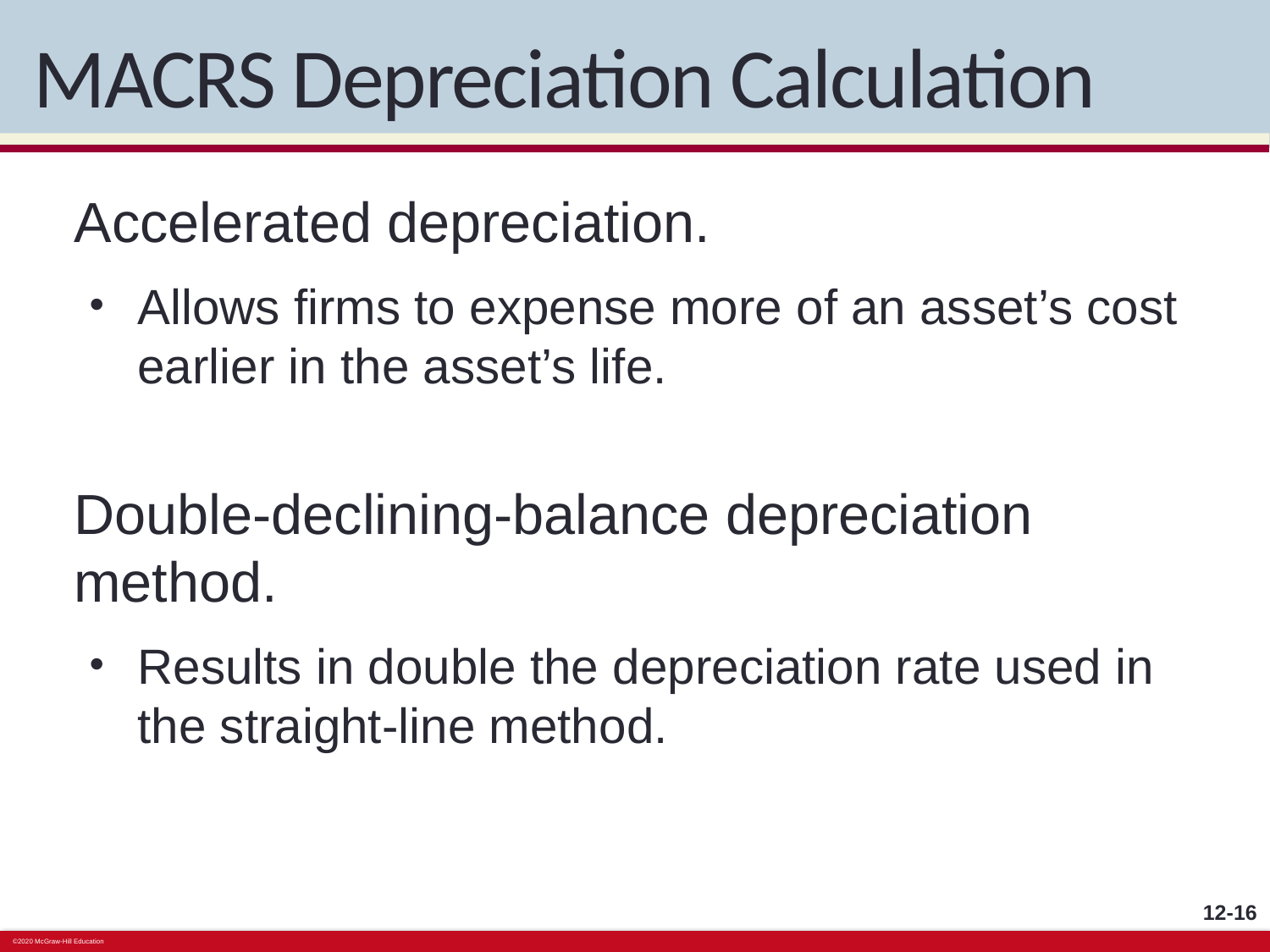

# MACRS Depreciation Calculation
Accelerated depreciation.
Allows firms to expense more of an asset’s cost earlier in the asset’s life.
Double-declining-balance depreciation method.
Results in double the depreciation rate used in the straight-line method.